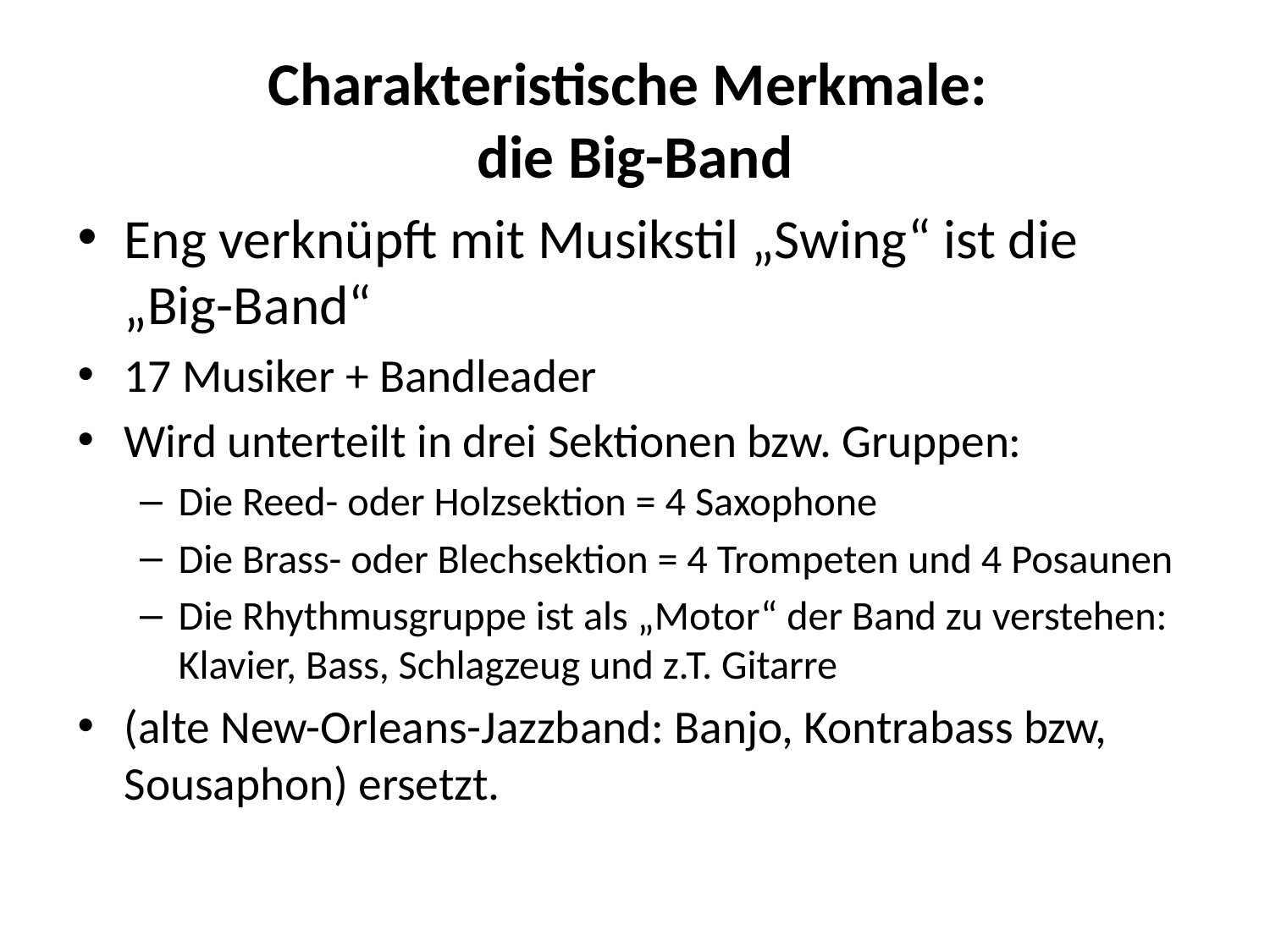

# Charakteristische Merkmale: die Big-Band

Eng verknüpft mit Musikstil „Swing“ ist die „Big-Band“
17 Musiker + Bandleader
Wird unterteilt in drei Sektionen bzw. Gruppen:
Die Reed- oder Holzsektion = 4 Saxophone
Die Brass- oder Blechsektion = 4 Trompeten und 4 Posaunen
Die Rhythmusgruppe ist als „Motor“ der Band zu verstehen: Klavier, Bass, Schlagzeug und z.T. Gitarre
(alte New-Orleans-Jazzband: Banjo, Kontrabass bzw, Sousaphon) ersetzt.